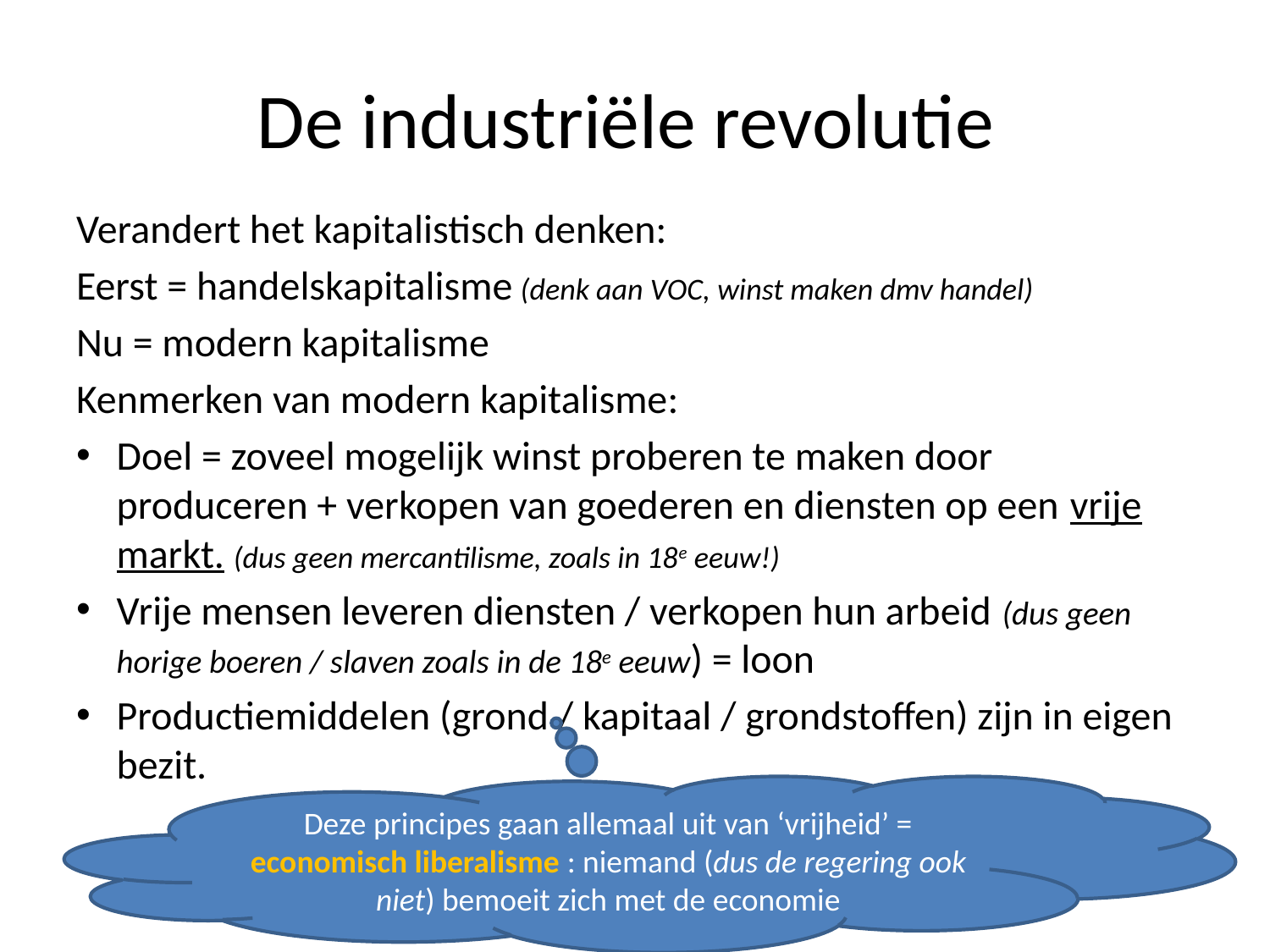

# De industriële revolutie
Verandert het kapitalistisch denken:
Eerst = handelskapitalisme (denk aan VOC, winst maken dmv handel)
Nu = modern kapitalisme
Kenmerken van modern kapitalisme:
Doel = zoveel mogelijk winst proberen te maken door produceren + verkopen van goederen en diensten op een vrije markt. (dus geen mercantilisme, zoals in 18e eeuw!)
Vrije mensen leveren diensten / verkopen hun arbeid (dus geen horige boeren / slaven zoals in de 18e eeuw) = loon
Productiemiddelen (grond / kapitaal / grondstoffen) zijn in eigen bezit.

Deze principes gaan allemaal uit van ‘vrijheid’ = economisch liberalisme : niemand (dus de regering ook niet) bemoeit zich met de economie